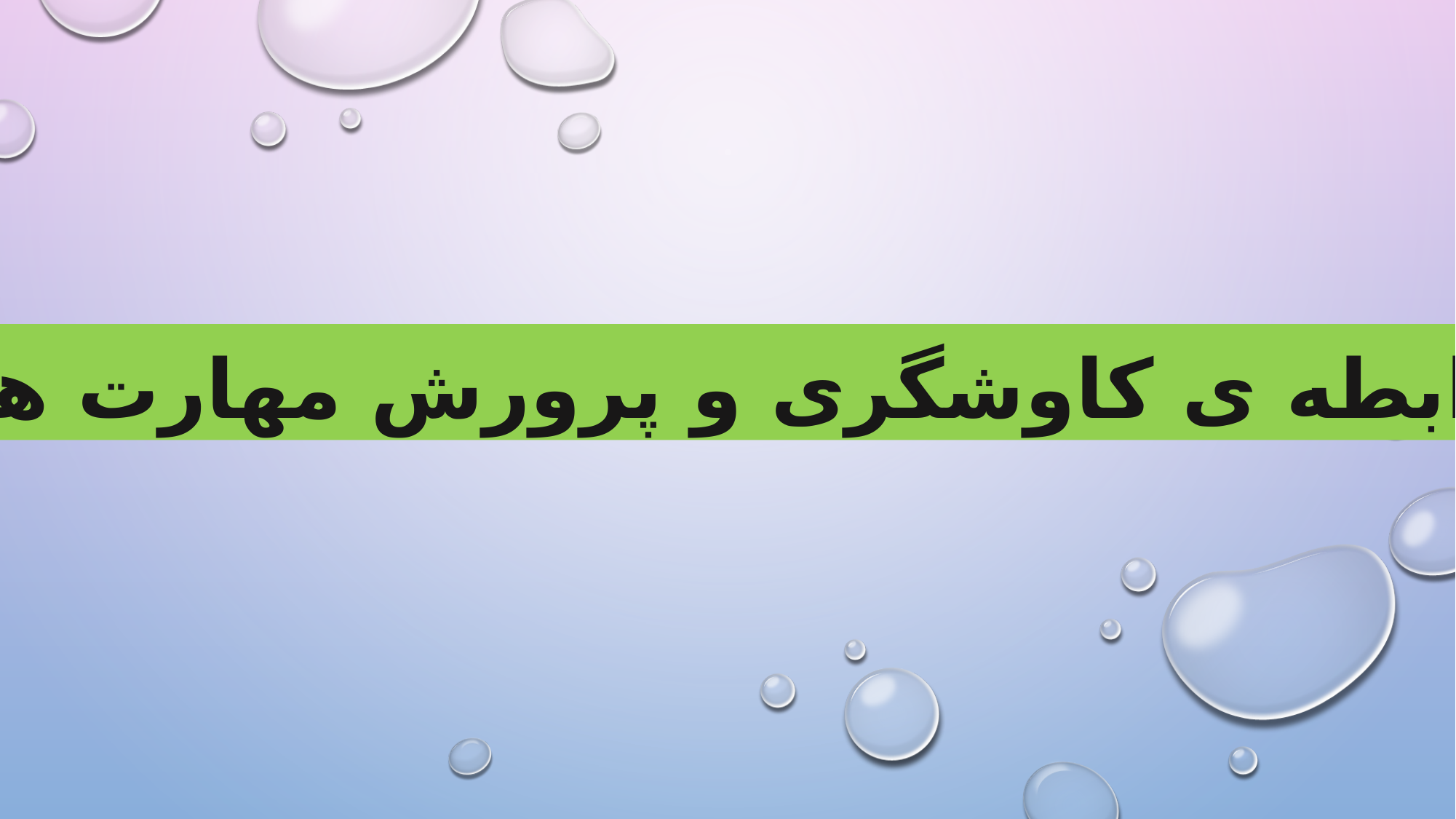

رابطه ی کاوشگری و پرورش مهارت ها